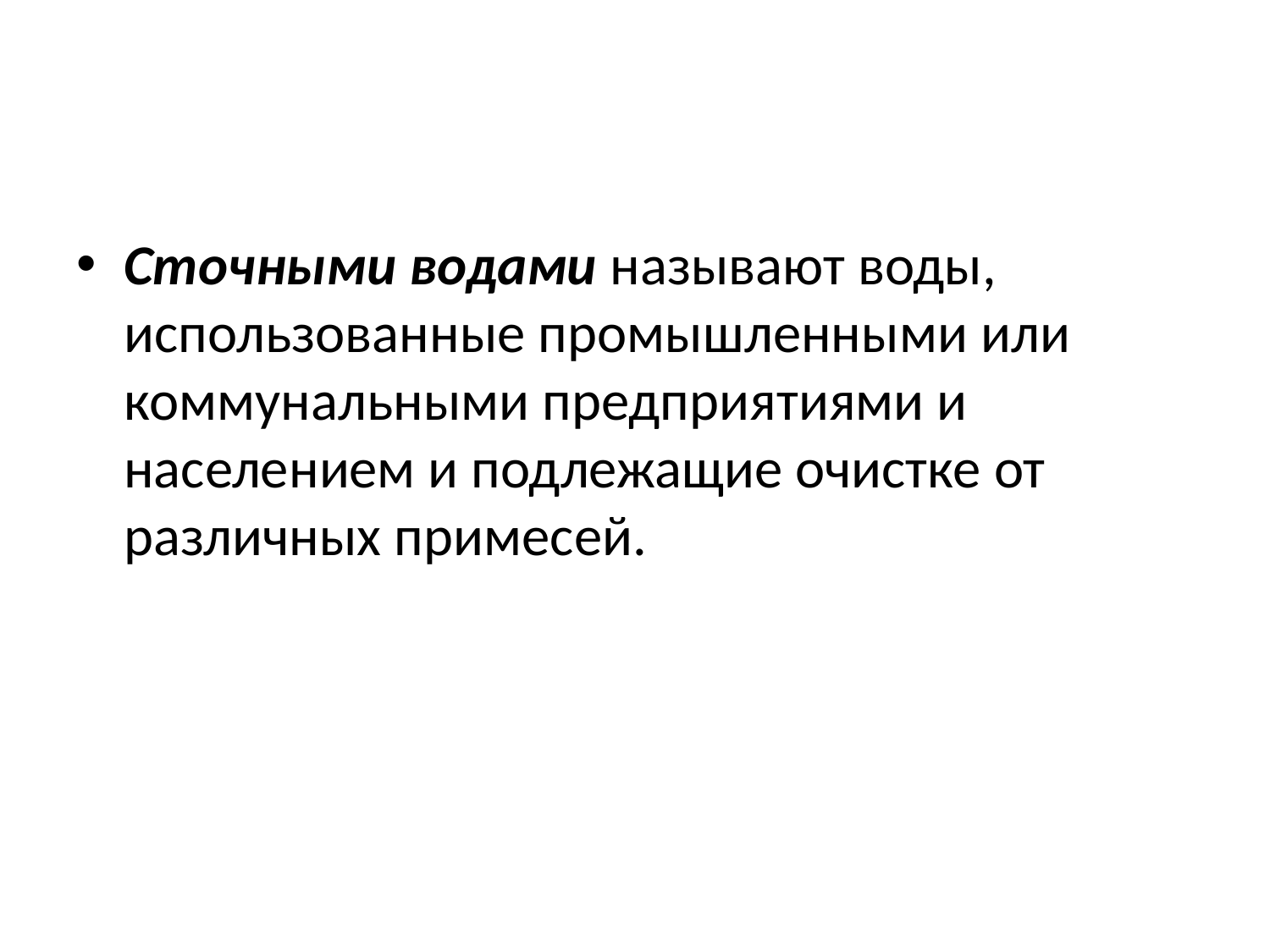

#
Сточными водами называют воды, использованные промышленными или коммунальными предприятиями и населением и подлежащие очистке от различных примесей.